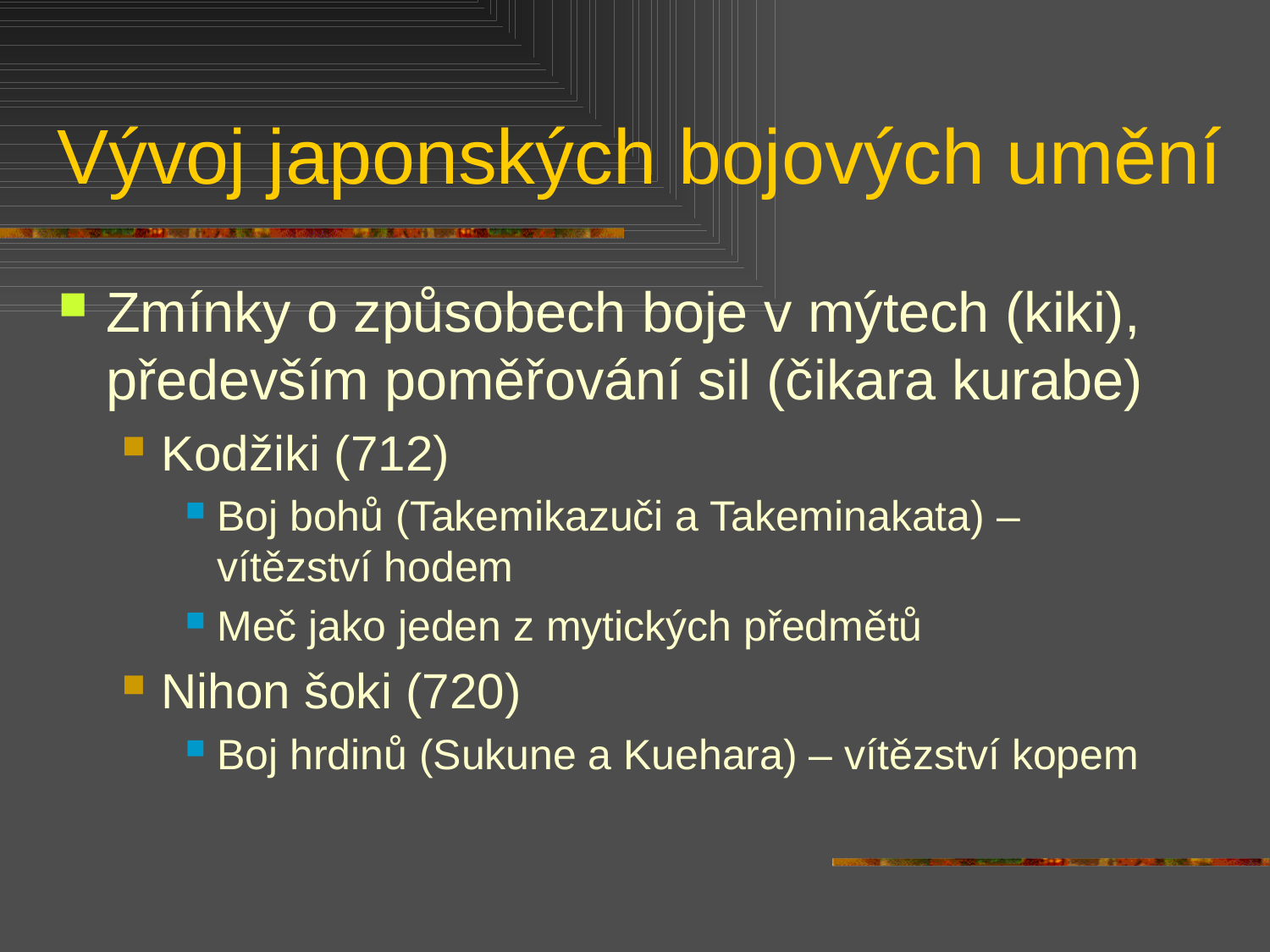

# Vývoj japonských bojových umění
Zmínky o způsobech boje v mýtech (kiki), především poměřování sil (čikara kurabe)
Kodžiki (712)
Boj bohů (Takemikazuči a Takeminakata) – vítězství hodem
Meč jako jeden z mytických předmětů
Nihon šoki (720)
Boj hrdinů (Sukune a Kuehara) – vítězství kopem